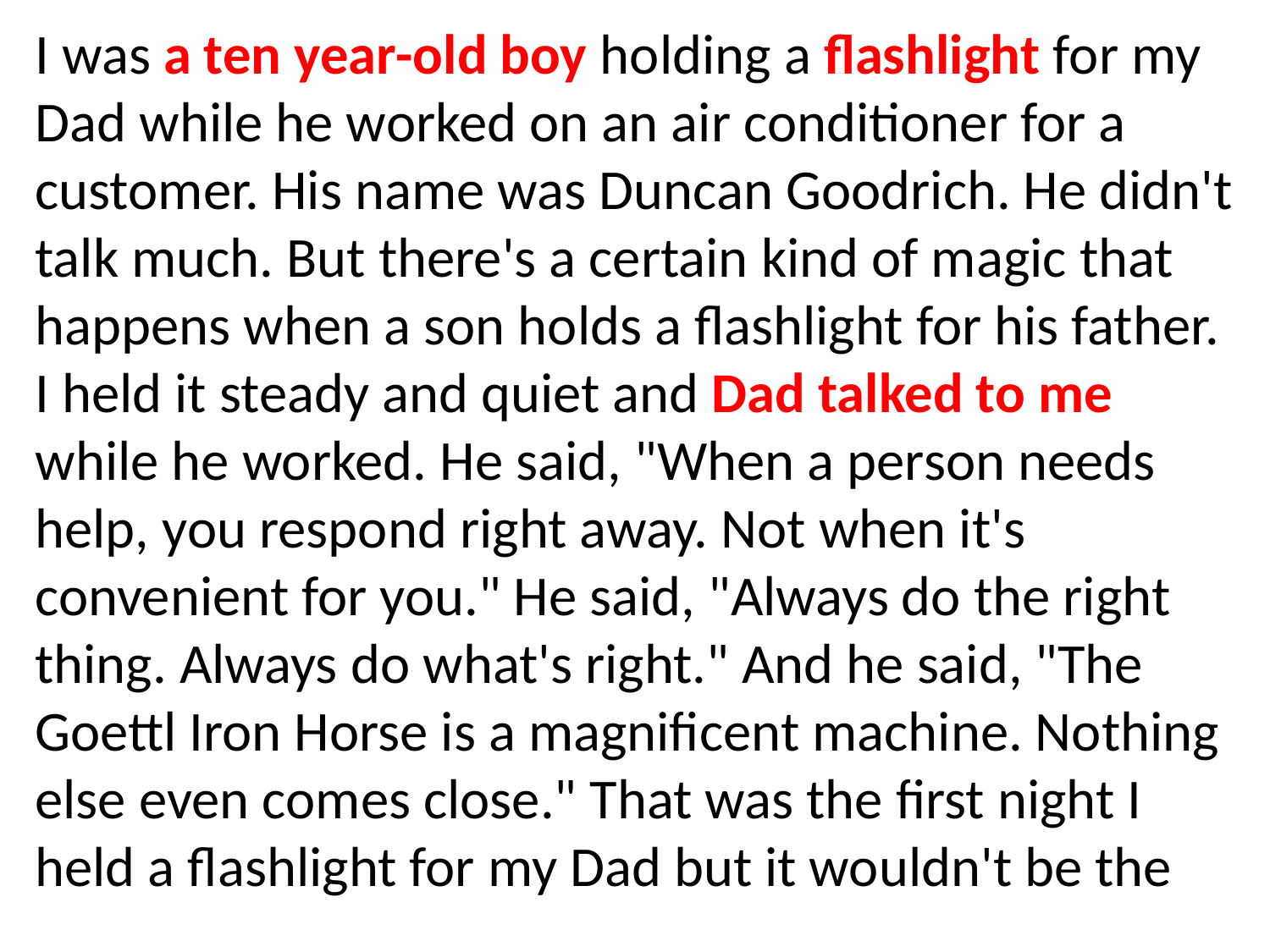

I was a ten year-old boy holding a flashlight for my Dad while he worked on an air conditioner for a customer. His name was Duncan Goodrich. He didn't talk much. But there's a certain kind of magic that happens when a son holds a flashlight for his father. I held it steady and quiet and Dad talked to me while he worked. He said, "When a person needs help, you respond right away. Not when it's convenient for you." He said, "Always do the right thing. Always do what's right." And he said, "The Goettl Iron Horse is a magnificent machine. Nothing else even comes close." That was the first night I held a flashlight for my Dad but it wouldn't be the